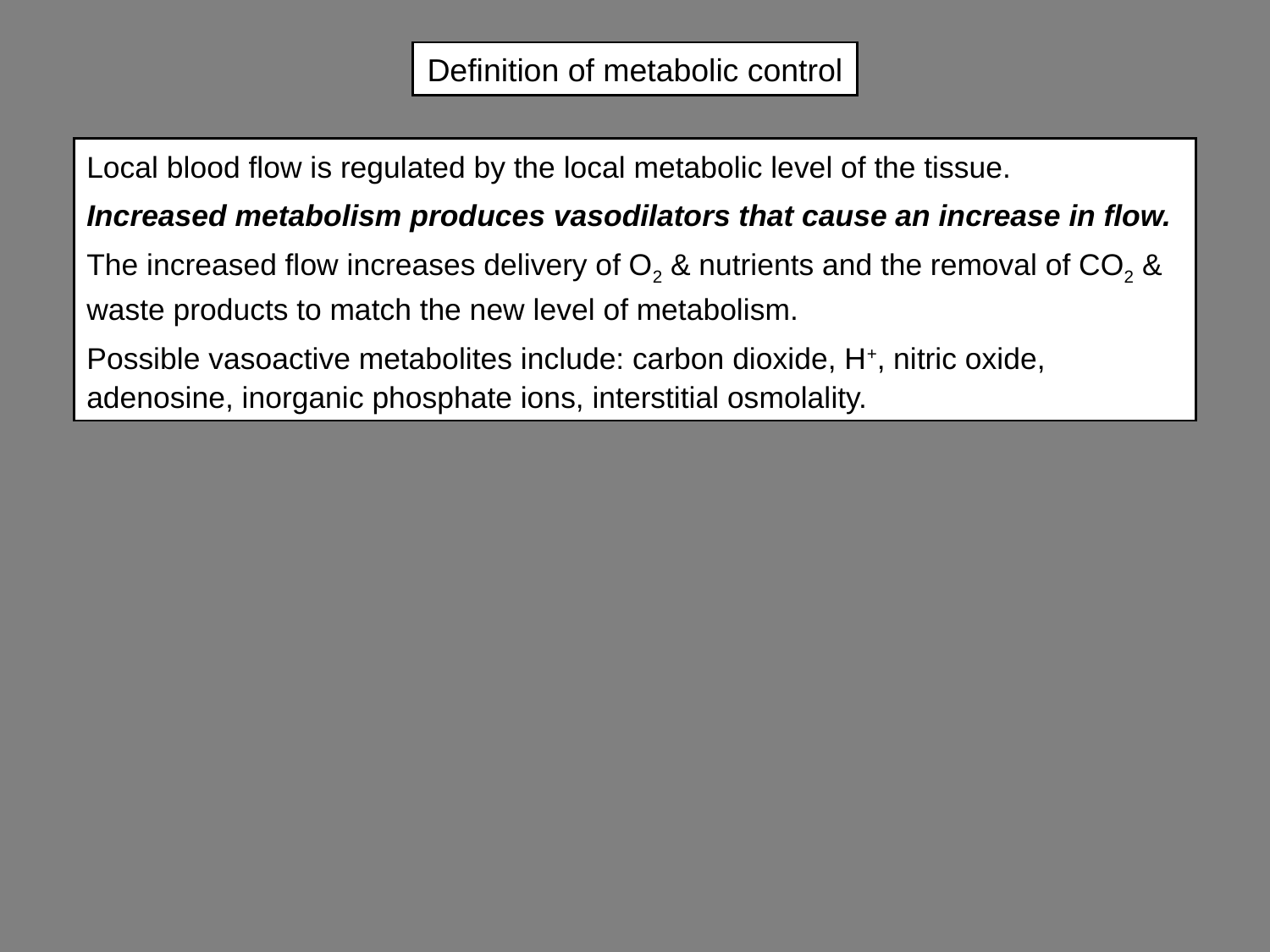

# Definition of metabolic control
Local blood flow is regulated by the local metabolic level of the tissue.
Increased metabolism produces vasodilators that cause an increase in flow.
The increased flow increases delivery of O2 & nutrients and the removal of CO2 & waste products to match the new level of metabolism.
Possible vasoactive metabolites include: carbon dioxide, H+, nitric oxide, adenosine, inorganic phosphate ions, interstitial osmolality.